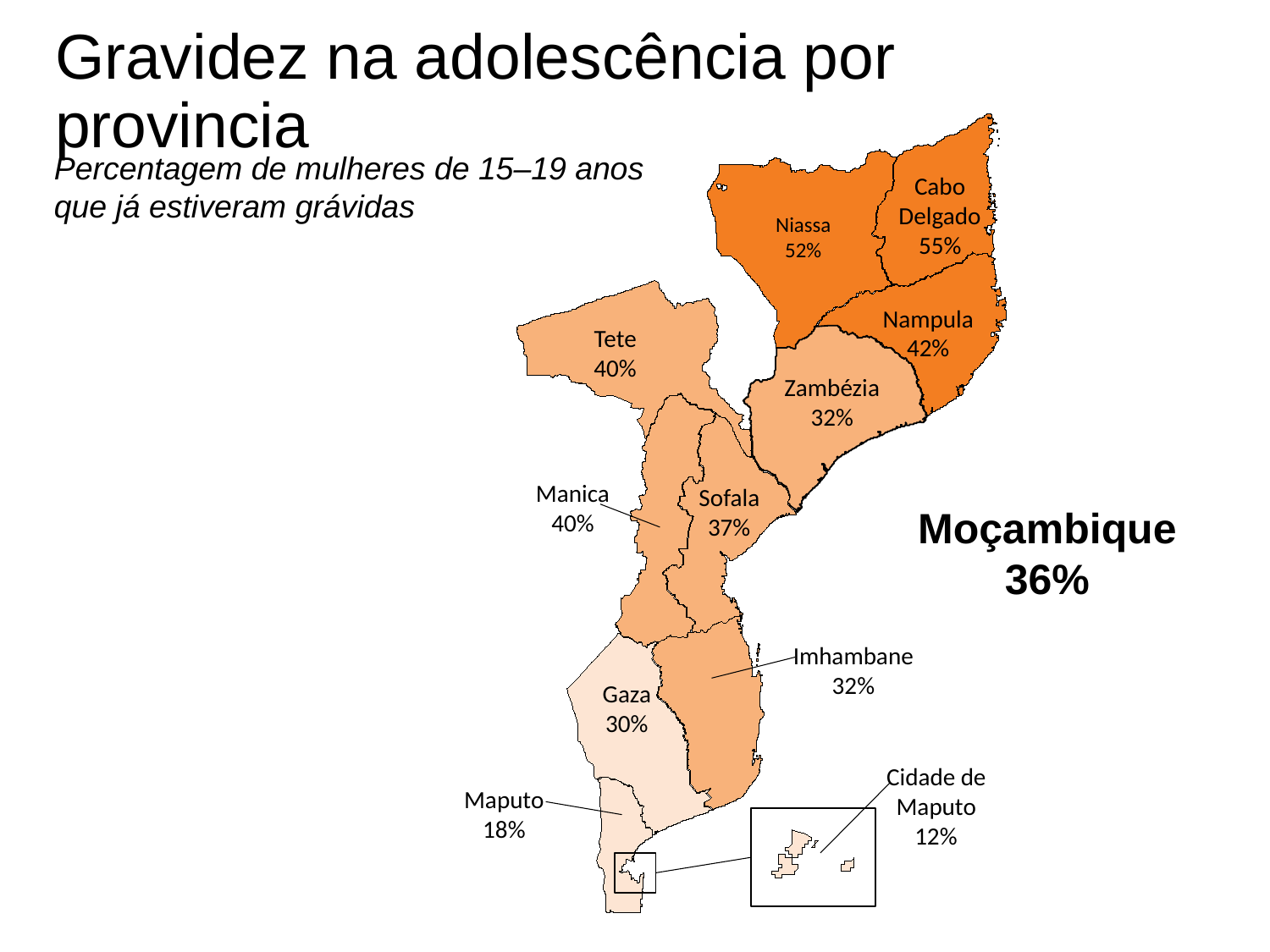

Gravidez na adolescência por provincia

Percentagem de mulheres de 15–19 anos que já estiveram grávidas

Cabo Delgado
55%
Niassa
52%

Nampula
42%
Tete
40%

Zambézia
32%

Manica
40%
Sofala
37%
Moçambique
36%

Imhambane
32%
Gaza
30%
Cidade de Maputo
12%

Maputo
18%